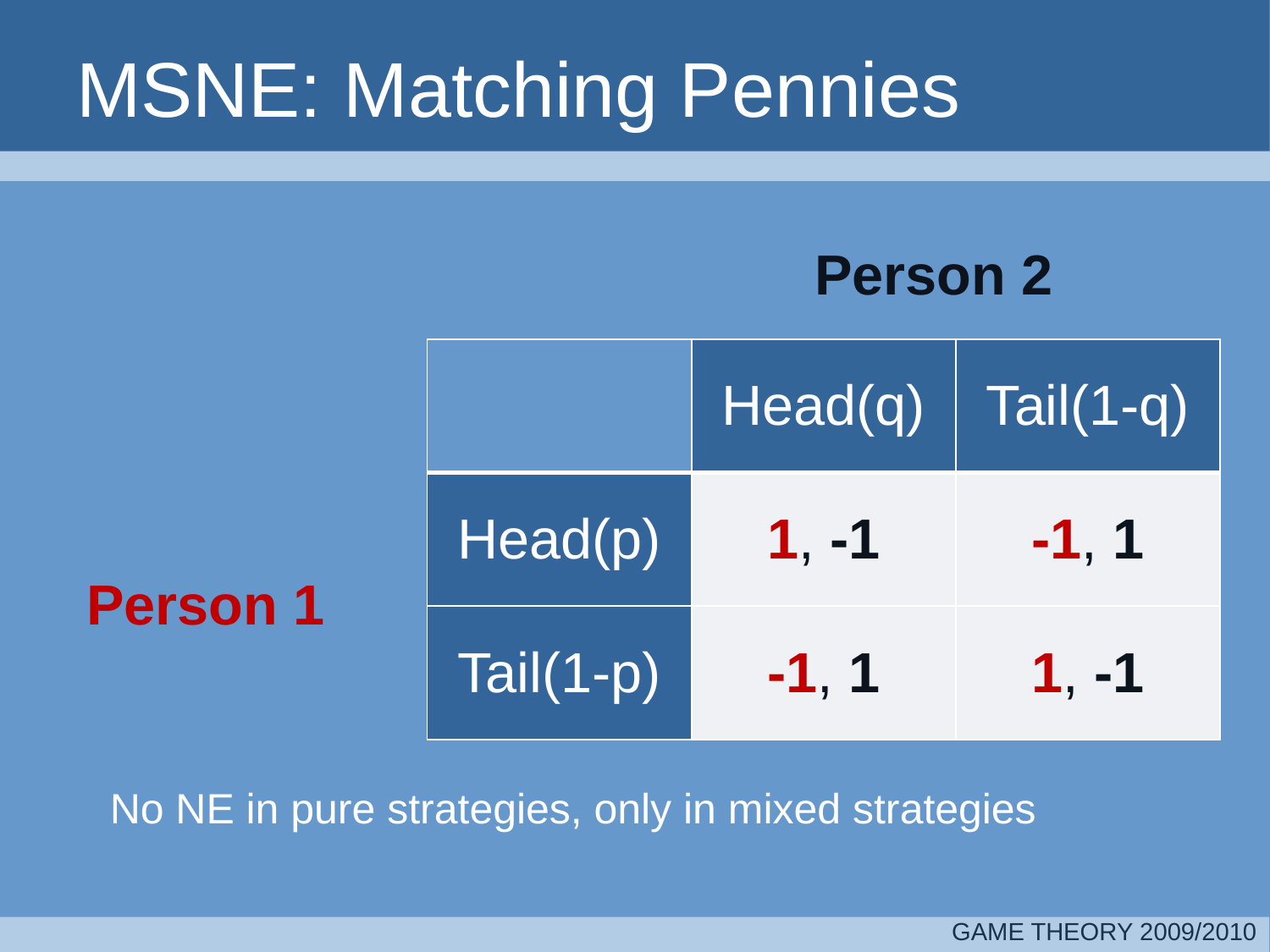

# MSNE: Matching Pennies
Person 2
|  | Head(q) | Tail(1-q) |
| --- | --- | --- |
| Head(p) | 1, -1 | -1, 1 |
| Tail(1-p) | -1, 1 | 1, -1 |
Person 1
No NE in pure strategies, only in mixed strategies
GAME THEORY 2009/2010